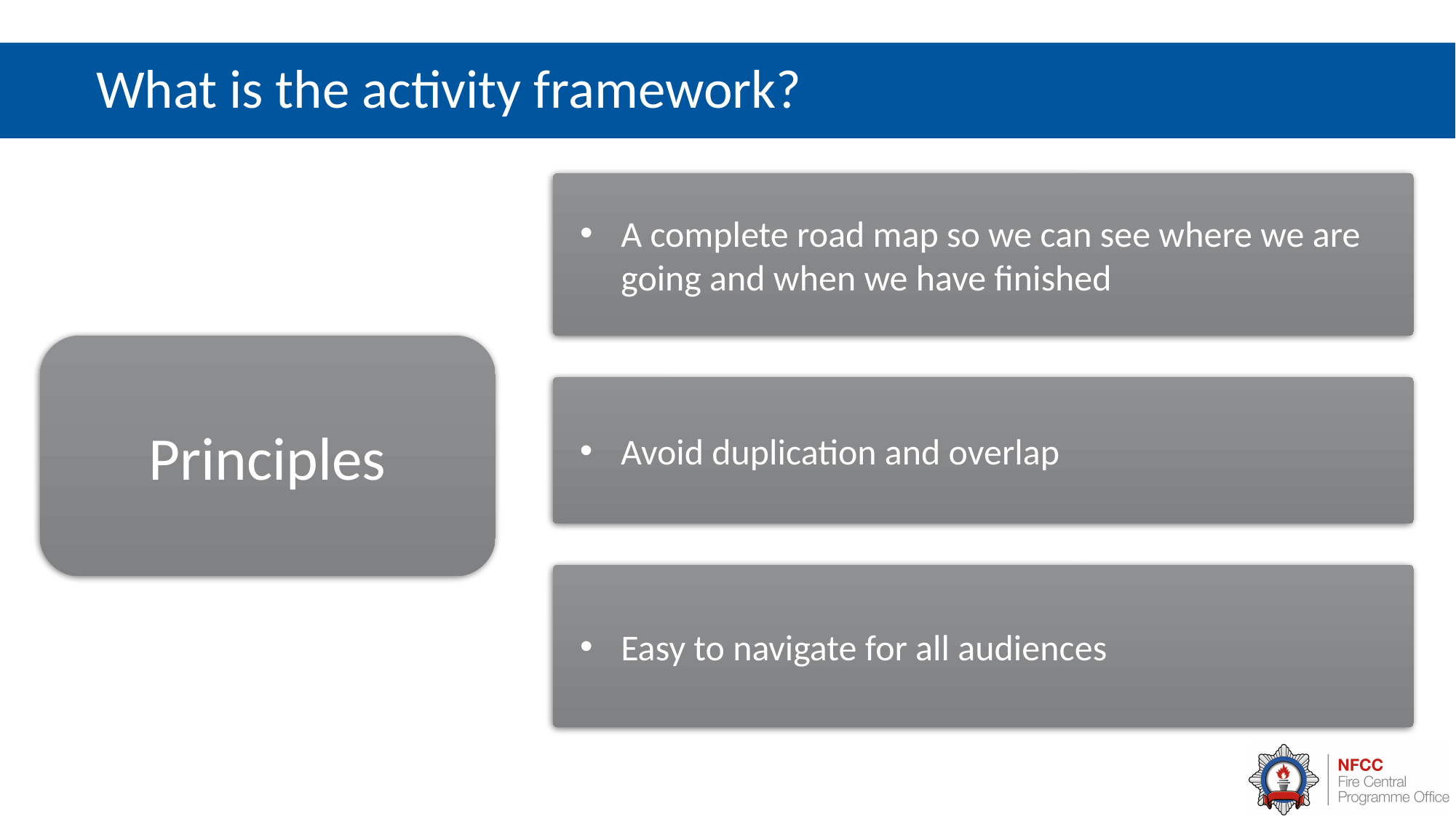

# What is the activity framework?
A complete road map so we can see where we are going and when we have finished
Principles
Avoid duplication and overlap
Easy to navigate for all audiences